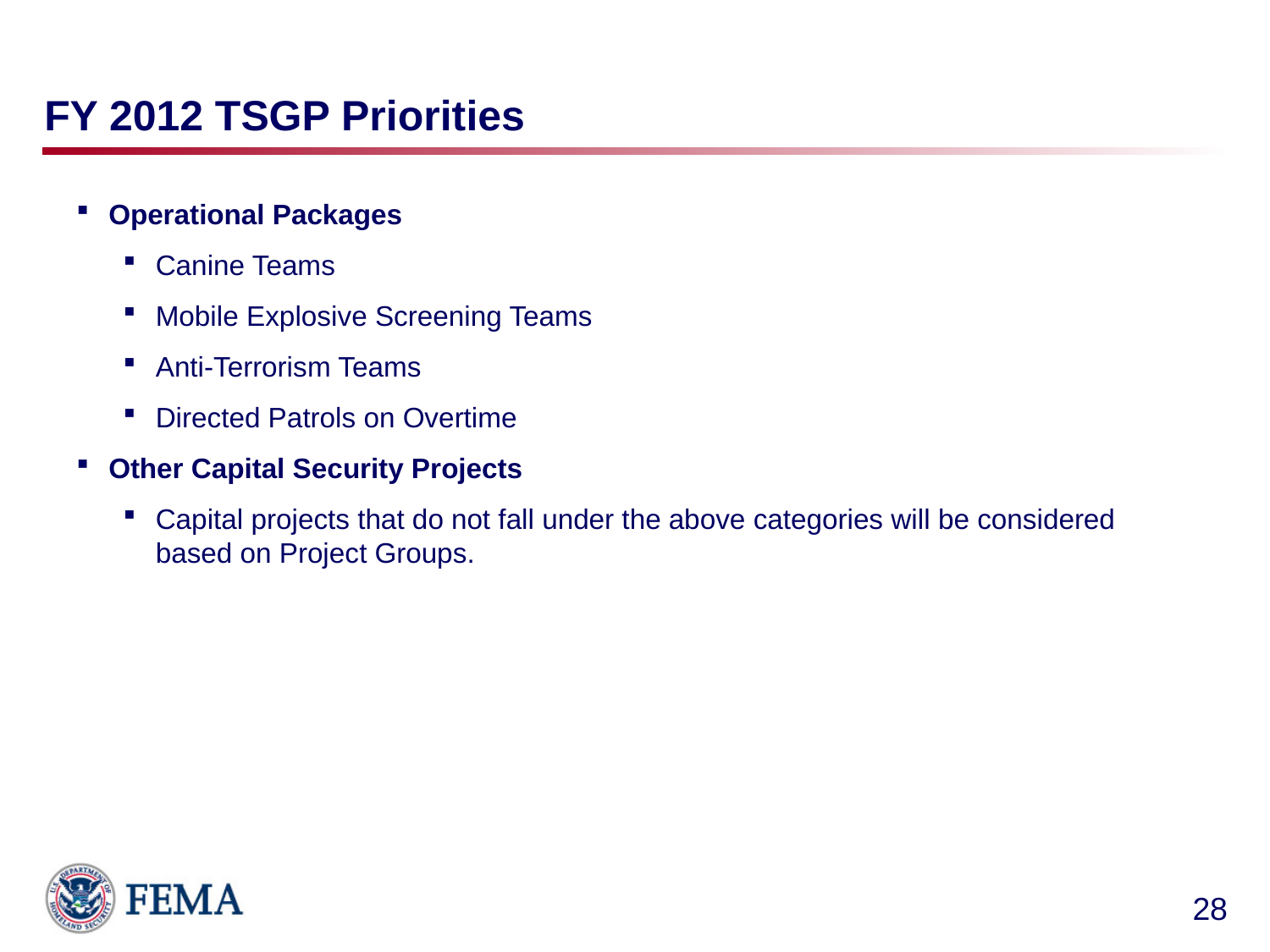

# FY 2012 TSGP Priorities
Operational Packages
Canine Teams
Mobile Explosive Screening Teams
Anti-Terrorism Teams
Directed Patrols on Overtime
Other Capital Security Projects
Capital projects that do not fall under the above categories will be considered based on Project Groups.

28